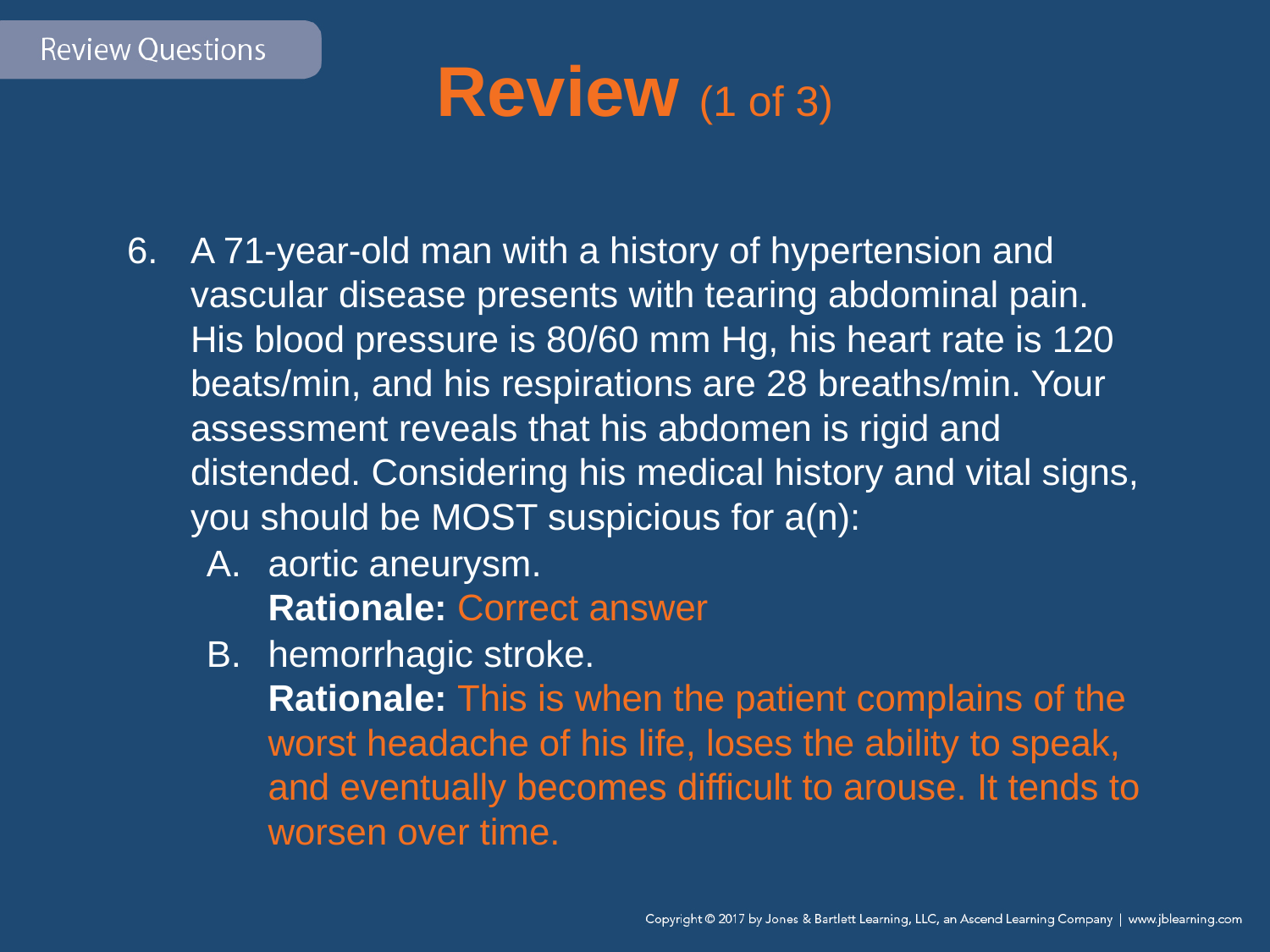

# Review (1 of 3)
A 71-year-old man with a history of hypertension and vascular disease presents with tearing abdominal pain. His blood pressure is 80/60 mm Hg, his heart rate is 120 beats/min, and his respirations are 28 breaths/min. Your assessment reveals that his abdomen is rigid and distended. Considering his medical history and vital signs, you should be MOST suspicious for a(n):
aortic aneurysm.
Rationale: Correct answer
hemorrhagic stroke.
Rationale: This is when the patient complains of the worst headache of his life, loses the ability to speak, and eventually becomes difficult to arouse. It tends to worsen over time.